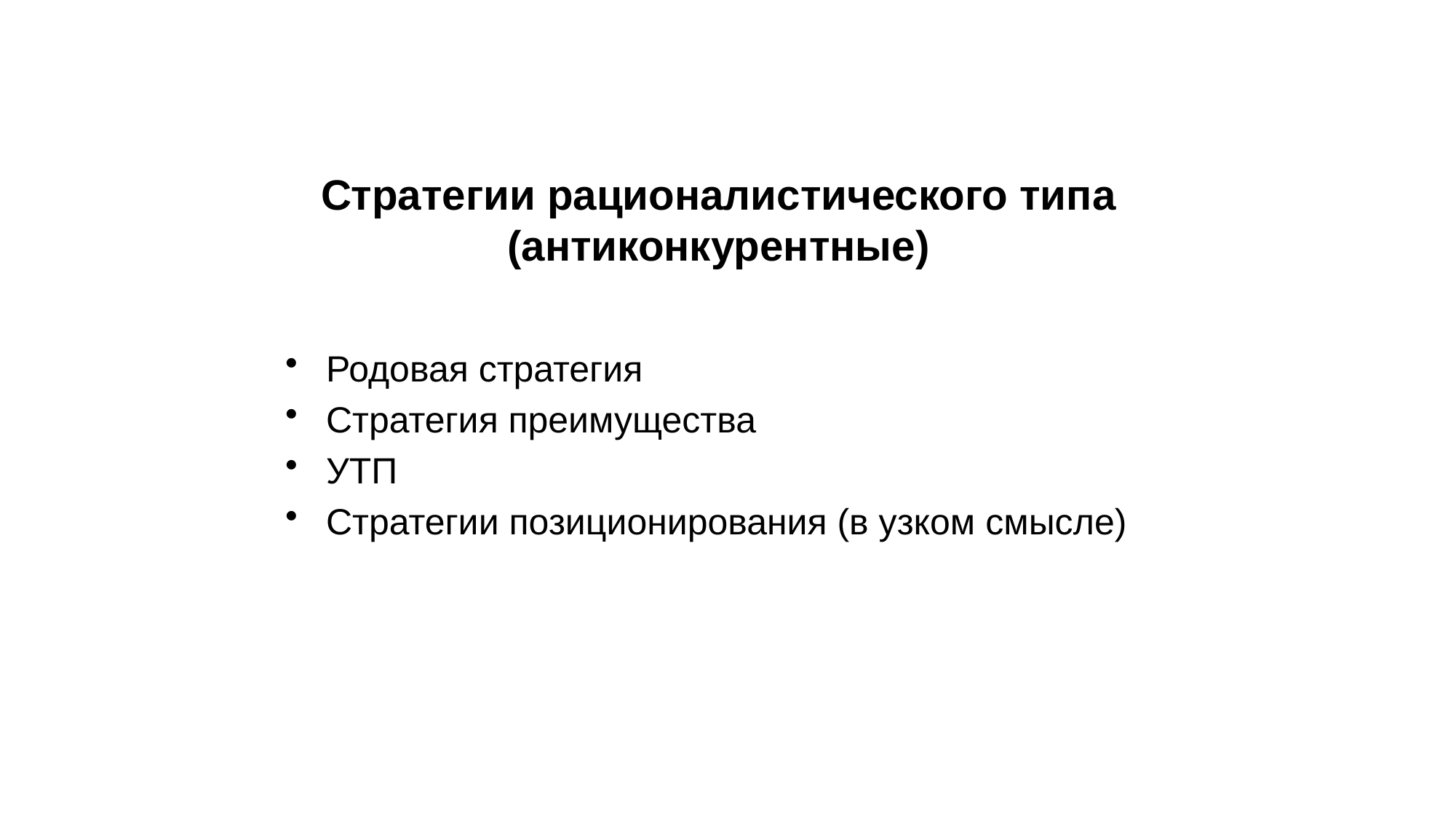

# Стратегии рационалистического типа (антиконкурентные)
Родовая стратегия
Стратегия преимущества
УТП
Стратегии позиционирования (в узком смысле)